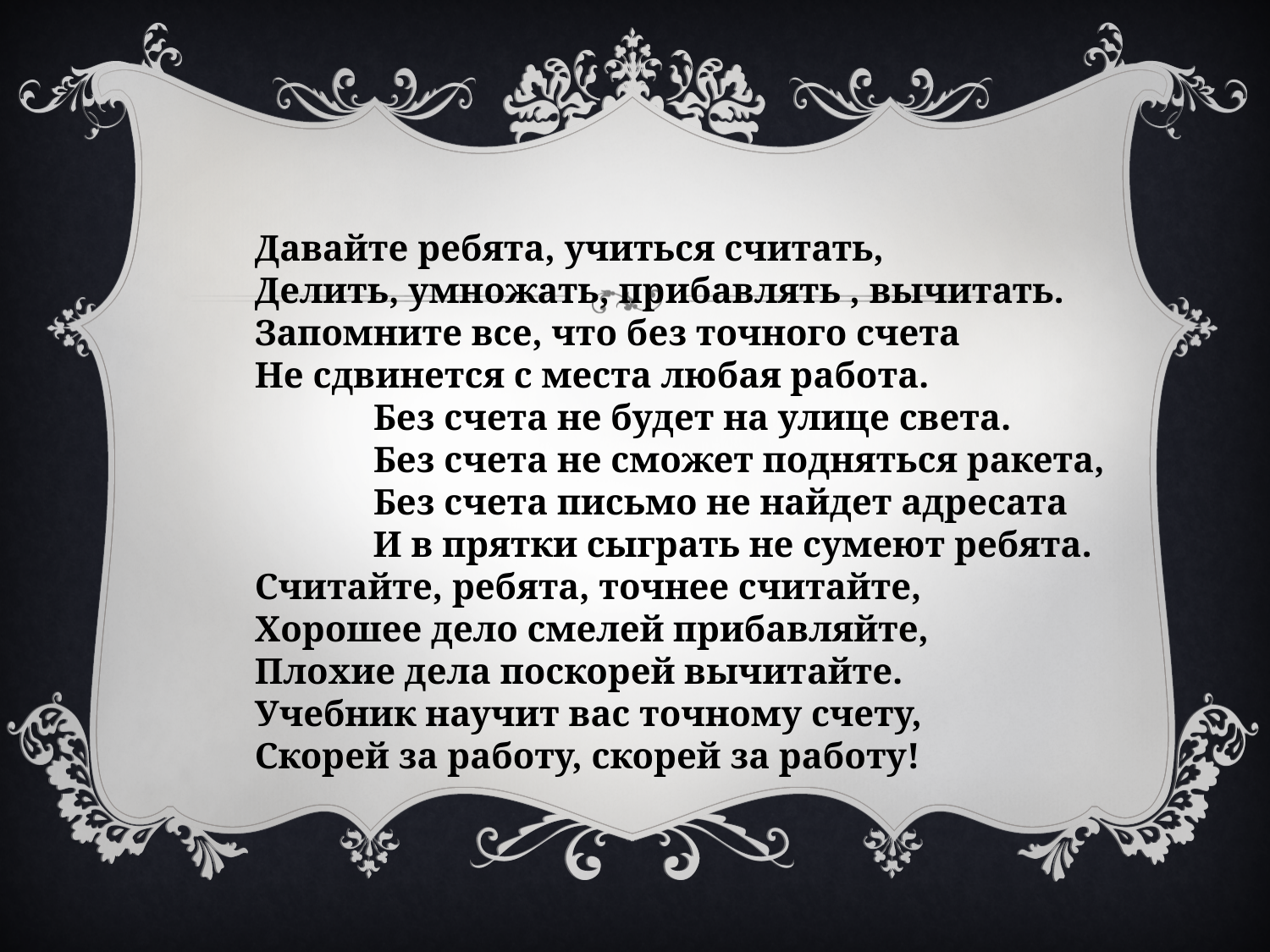

Давайте ребята, учиться считать,
Делить, умножать, прибавлять , вычитать.
Запомните все, что без точного счета
Не сдвинется с места любая работа.
             Без счета не будет на улице света.
             Без счета не сможет подняться ракета,
             Без счета письмо не найдет адресата
             И в прятки сыграть не сумеют ребята.
Считайте, ребята, точнее считайте,
Хорошее дело смелей прибавляйте,
Плохие дела поскорей вычитайте.
Учебник научит вас точному счету,
Скорей за работу, скорей за работу!